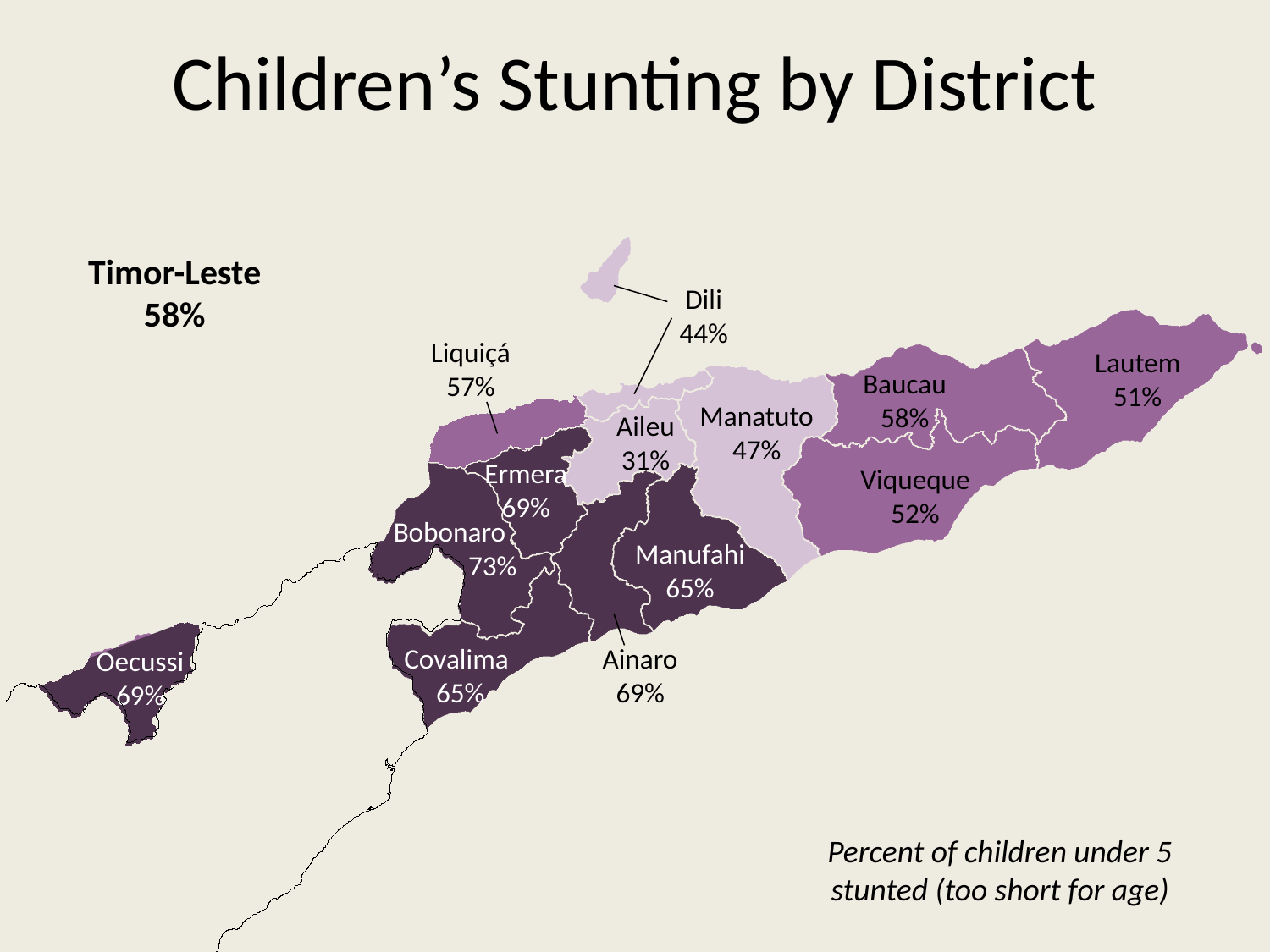

# Children’s Stunting by District

Timor-Leste
58%
Dili
44%
Liquiçá
57%
Lautem
51%
Baucau
58%
Manatuto
47%
Aileu
31%
Ermera
69%
Viqueque
52%
Bobonaro
73%
Manufahi
65%

Covalima
65%
Ainaro
69%
Oecussi
69%
Percent of children under 5 stunted (too short for age)